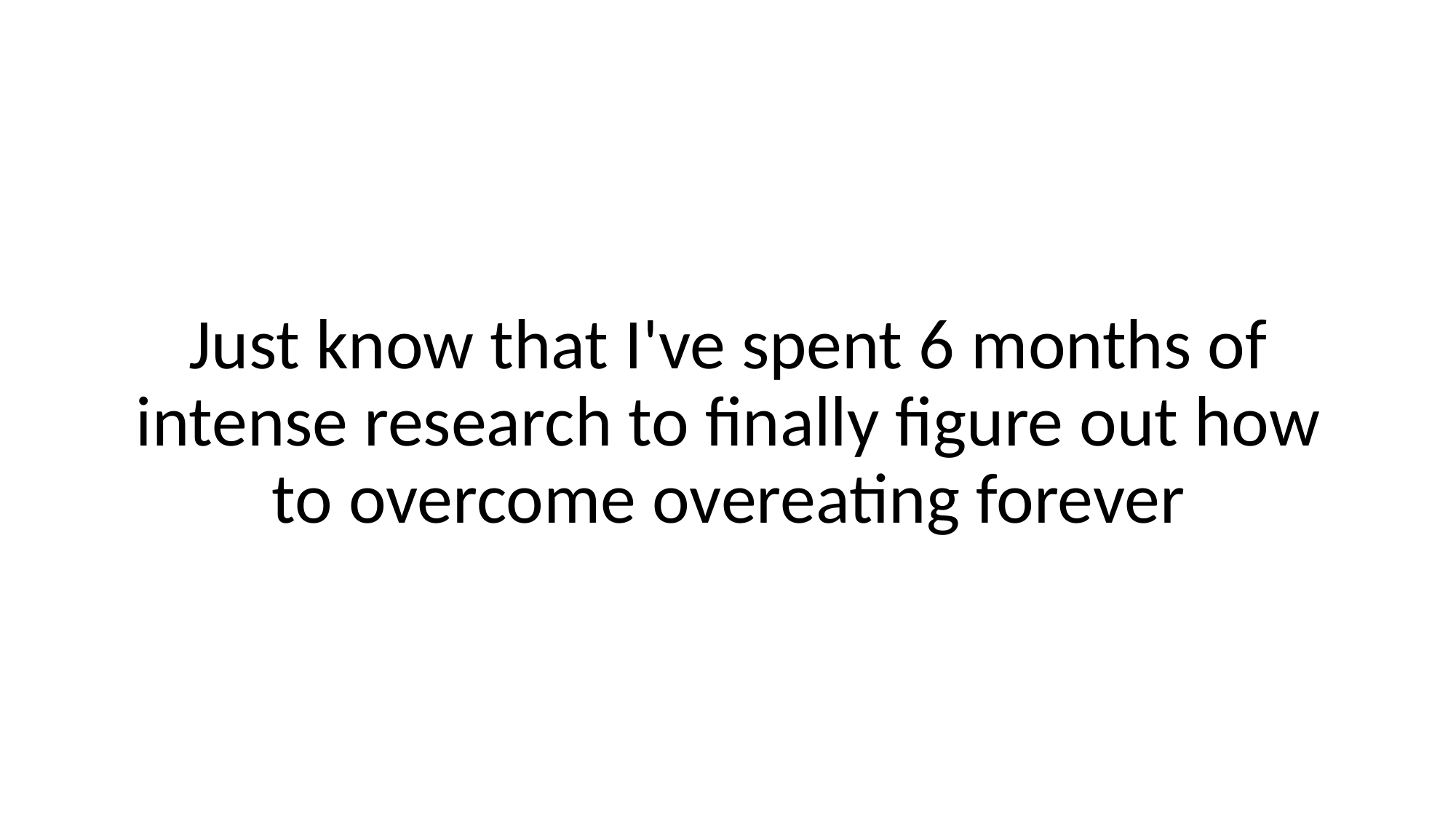

Just know that I've spent 6 months of intense research to finally figure out how to overcome overeating forever